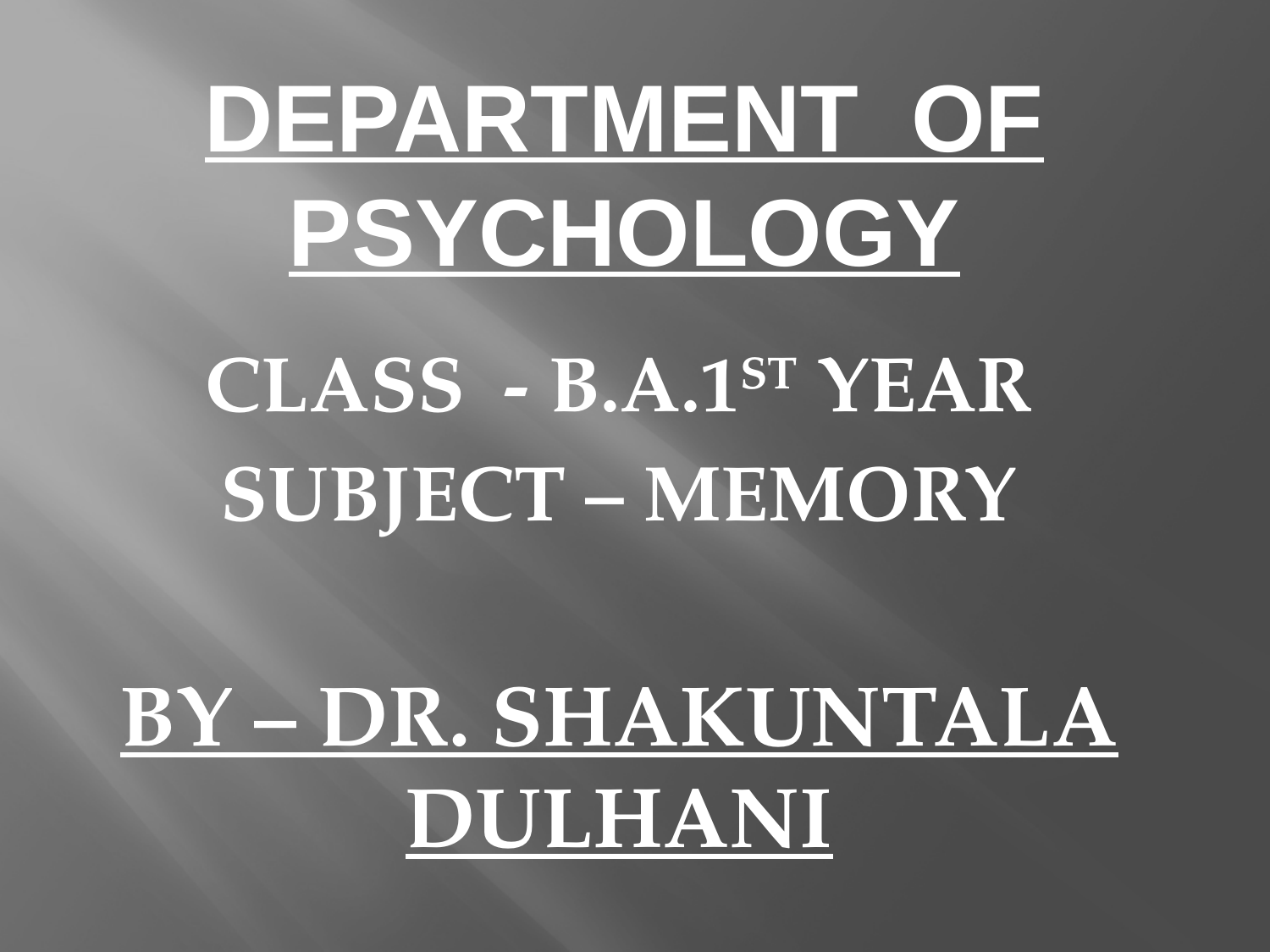

# DEPARTMENT  OF PSYCHOLOGY
CLASS  - B.A.1ST YEAR
SUBJECT – MEMORY

BY – DR. SHAKUNTALA DULHANI